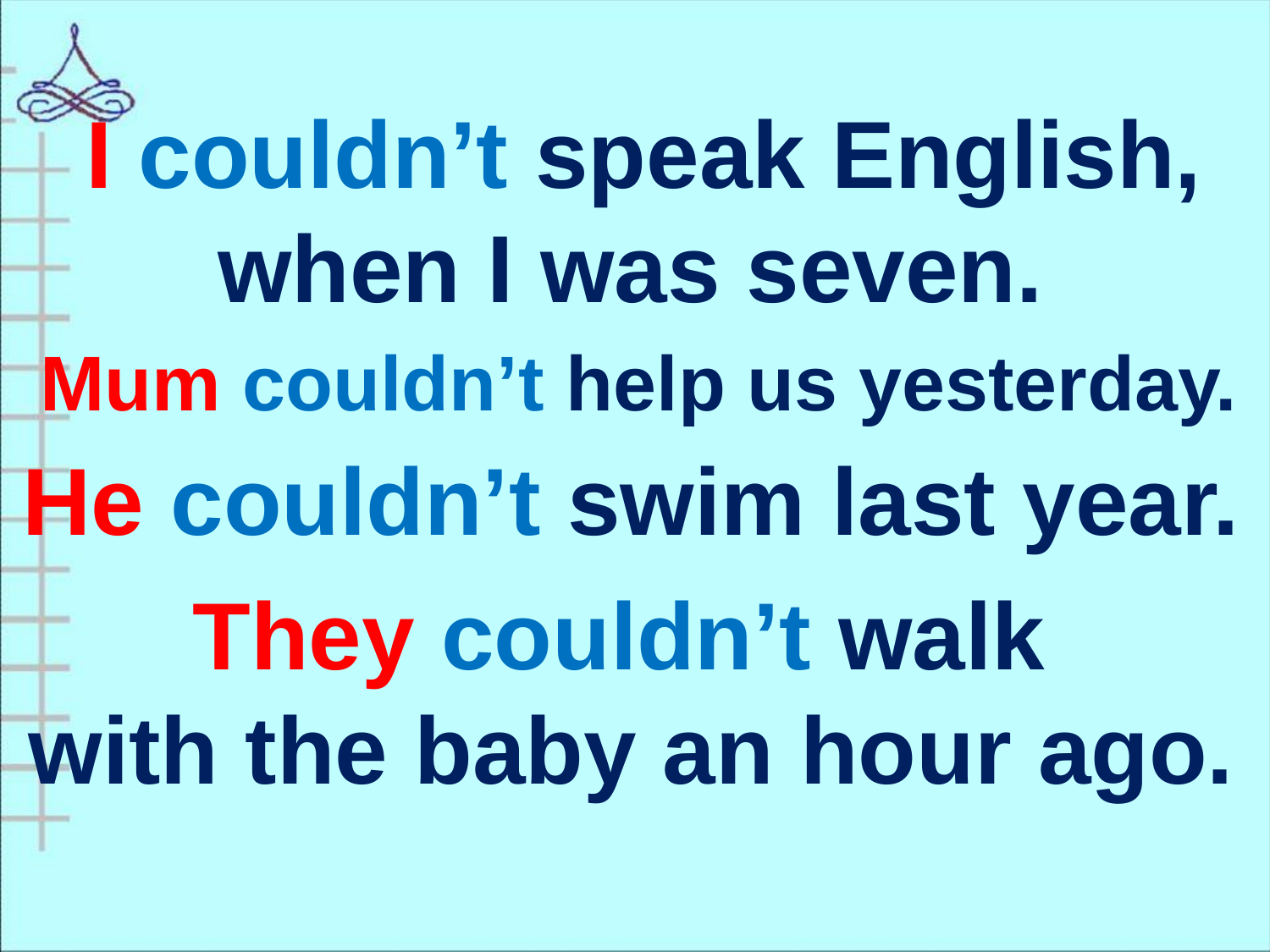

I couldn’t speak English,
when I was seven.
Mum couldn’t help us yesterday.
He couldn’t swim last year.
They couldn’t walk
with the baby an hour ago.